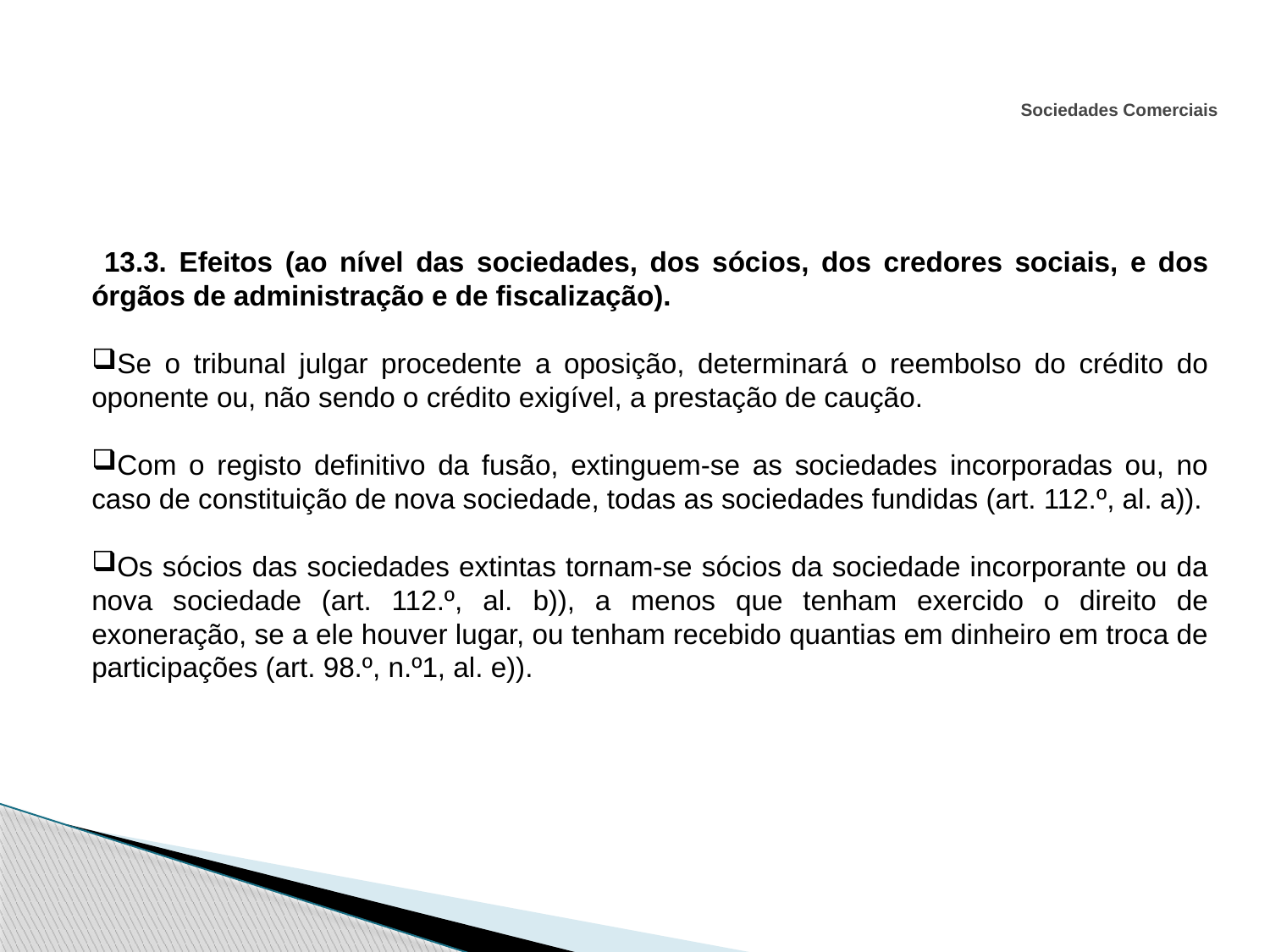

# Sociedades Comerciais
 13.3. Efeitos (ao nível das sociedades, dos sócios, dos credores sociais, e dos órgãos de administração e de fiscalização).

Se o tribunal julgar procedente a oposição, determinará o reembolso do crédito do oponente ou, não sendo o crédito exigível, a prestação de caução.

Com o registo definitivo da fusão, extinguem-se as sociedades incorporadas ou, no caso de constituição de nova sociedade, todas as sociedades fundidas (art. 112.º, al. a)).

Os sócios das sociedades extintas tornam-se sócios da sociedade incorporante ou da nova sociedade (art. 112.º, al. b)), a menos que tenham exercido o direito de exoneração, se a ele houver lugar, ou tenham recebido quantias em dinheiro em troca de participações (art. 98.º, n.º1, al. e)).